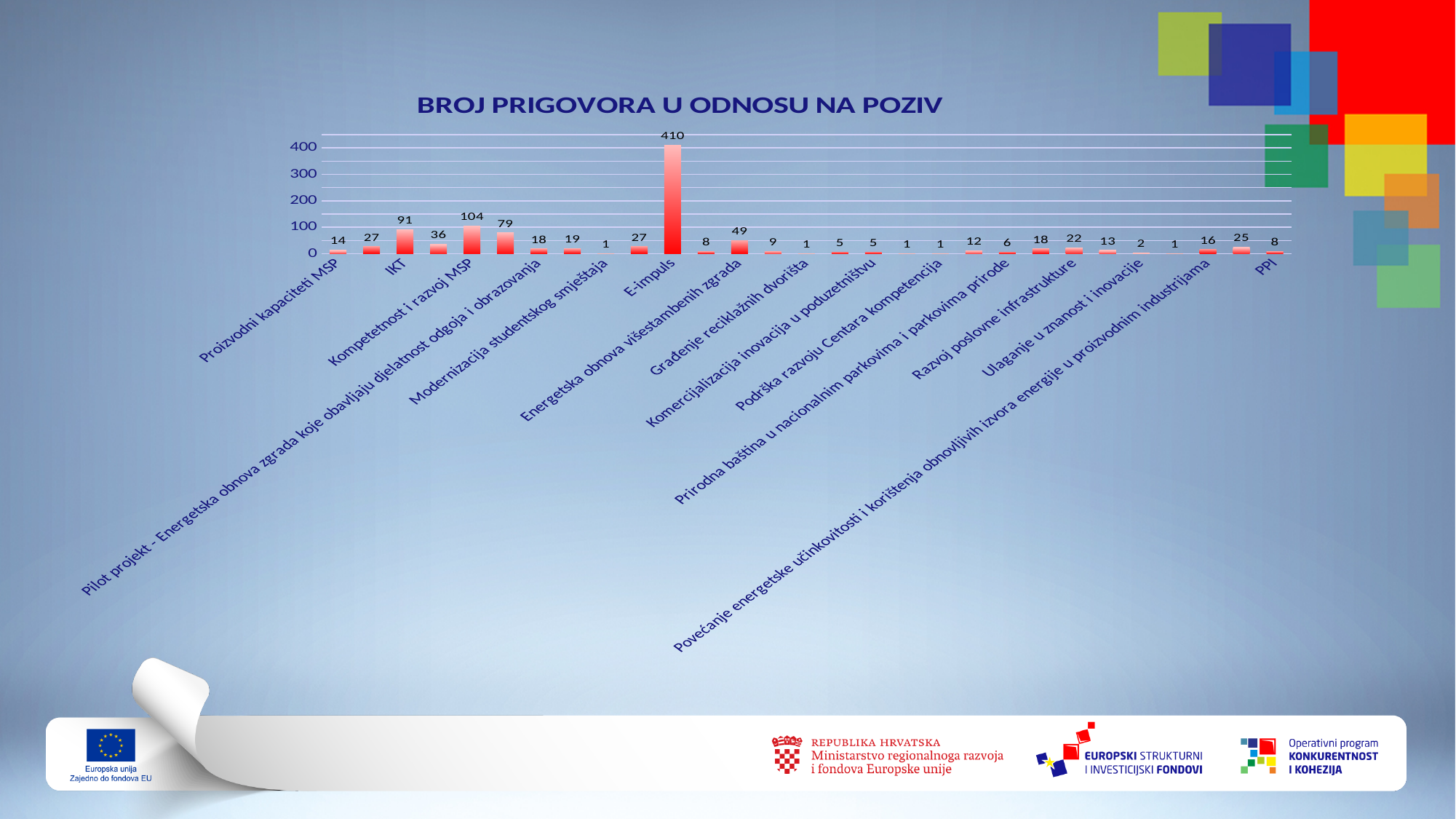

### Chart: BROJ PRIGOVORA U ODNOSU NA POZIV

| Category | Series 1 |
|---|---|
| Proizvodni kapaciteti MSP | 14.0 |
| Ulaganje u proizvodnu tehnologiju MSP | 27.0 |
| IKT | 91.0 |
| Podrška razvoju MSP u turizmu  | 36.0 |
| Kompetetnost i razvoj MSP | 104.0 |
| Inovacije novoosnovanih MSP | 79.0 |
| Pilot projekt - Energetska obnova zgrada koje obavljaju djelatnost odgoja i obrazovanja | 18.0 |
| Pilot projekt - Izrada projektne dokumentacije za energetsku obnovu zgrada  u javnim ustanovama koje obavljaju djelatnost odgoja i obrazovanja | 19.0 |
| Modernizacija studentskog smještaja | 1.0 |
| IRI | 27.0 |
| E-impuls | 410.0 |
| Energetska obnova zgrada javnog sektora | 8.0 |
| Energetska obnova višestambenih zgrada | 49.0 |
| Energetska obnova zgrada za odgoj i obrazovanje | 9.0 |
| Građenje reciklažnih dvorišta | 1.0 |
| Internacionalizacija poslovanja MSP-ova | 5.0 |
| Komercijalizacija inovacija u poduzetništvu | 5.0 |
| Poboljšanje pristupa zdravstvenoj zaštiti | 1.0 |
| Podrška razvoju Centara kompetencija | 1.0 |
| Programi za obnovu kulturne baštine  | 12.0 |
| Prirodna baština u nacionalnim parkovima i parkovima prirode | 6.0 |
| Promicanje održivog razvoja prirodne baštine | 18.0 |
| Razvoj poslovne infrastrukture | 22.0 |
| Ulaganje u sektoru IRI | 13.0 |
| Ulaganje u znanost i inovacije | 2.0 |
| Certifikacijom proizvoda do tržišta | 1.0 |
| Povećanje energetske učinkovitosti i korištenja obnovljivih izvora energije u proizvodnim industrijama | 16.0 |
| Priprema IRI infrastrukturnih projekata | 25.0 |
| PPI | 8.0 |